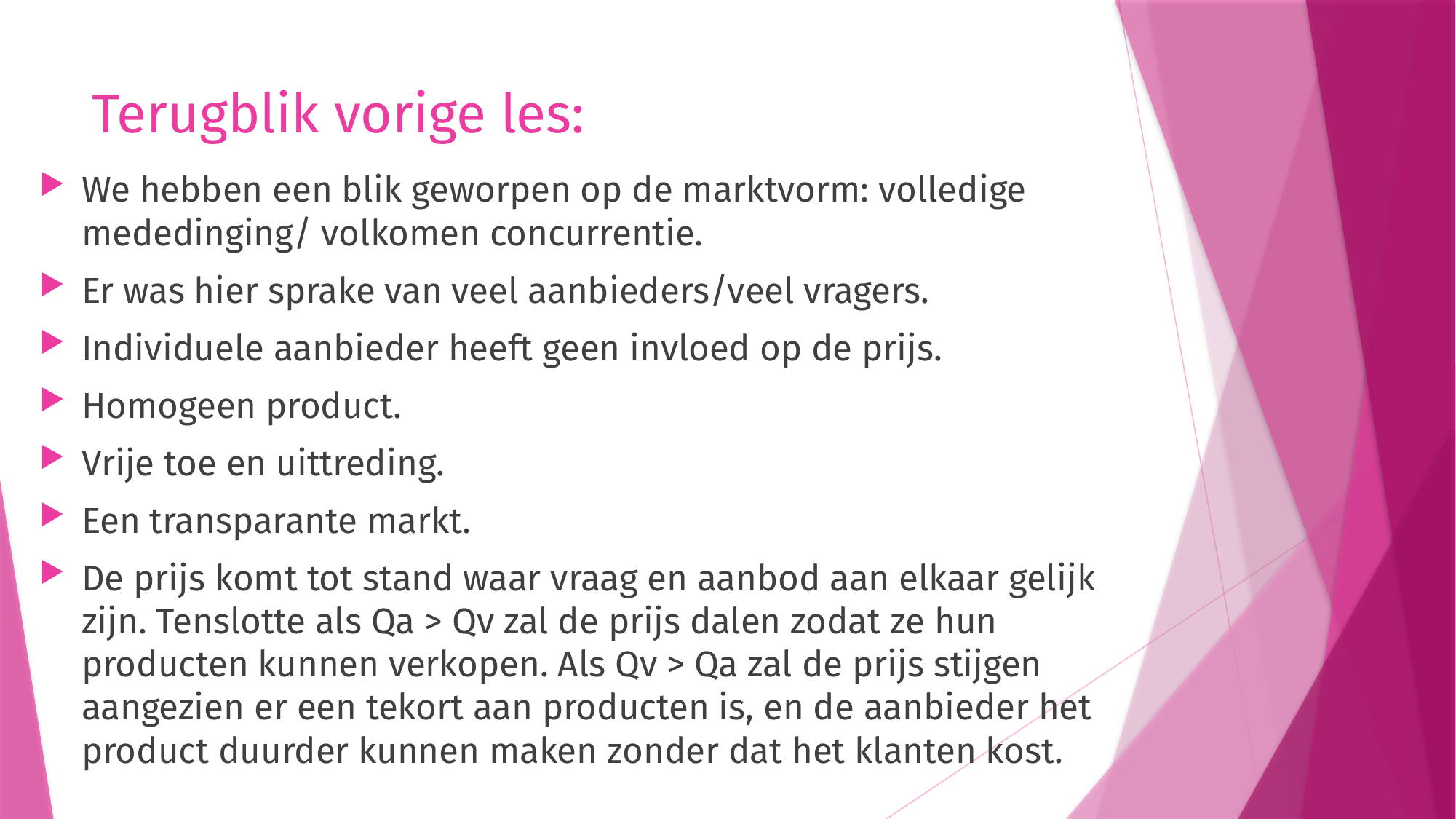

# Terugblik vorige les:
We hebben een blik geworpen op de marktvorm: volledige mededinging/ volkomen concurrentie.
Er was hier sprake van veel aanbieders/veel vragers.
Individuele aanbieder heeft geen invloed op de prijs.
Homogeen product.
Vrije toe en uittreding.
Een transparante markt.
De prijs komt tot stand waar vraag en aanbod aan elkaar gelijk zijn. Tenslotte als Qa > Qv zal de prijs dalen zodat ze hun producten kunnen verkopen. Als Qv > Qa zal de prijs stijgen aangezien er een tekort aan producten is, en de aanbieder het product duurder kunnen maken zonder dat het klanten kost.